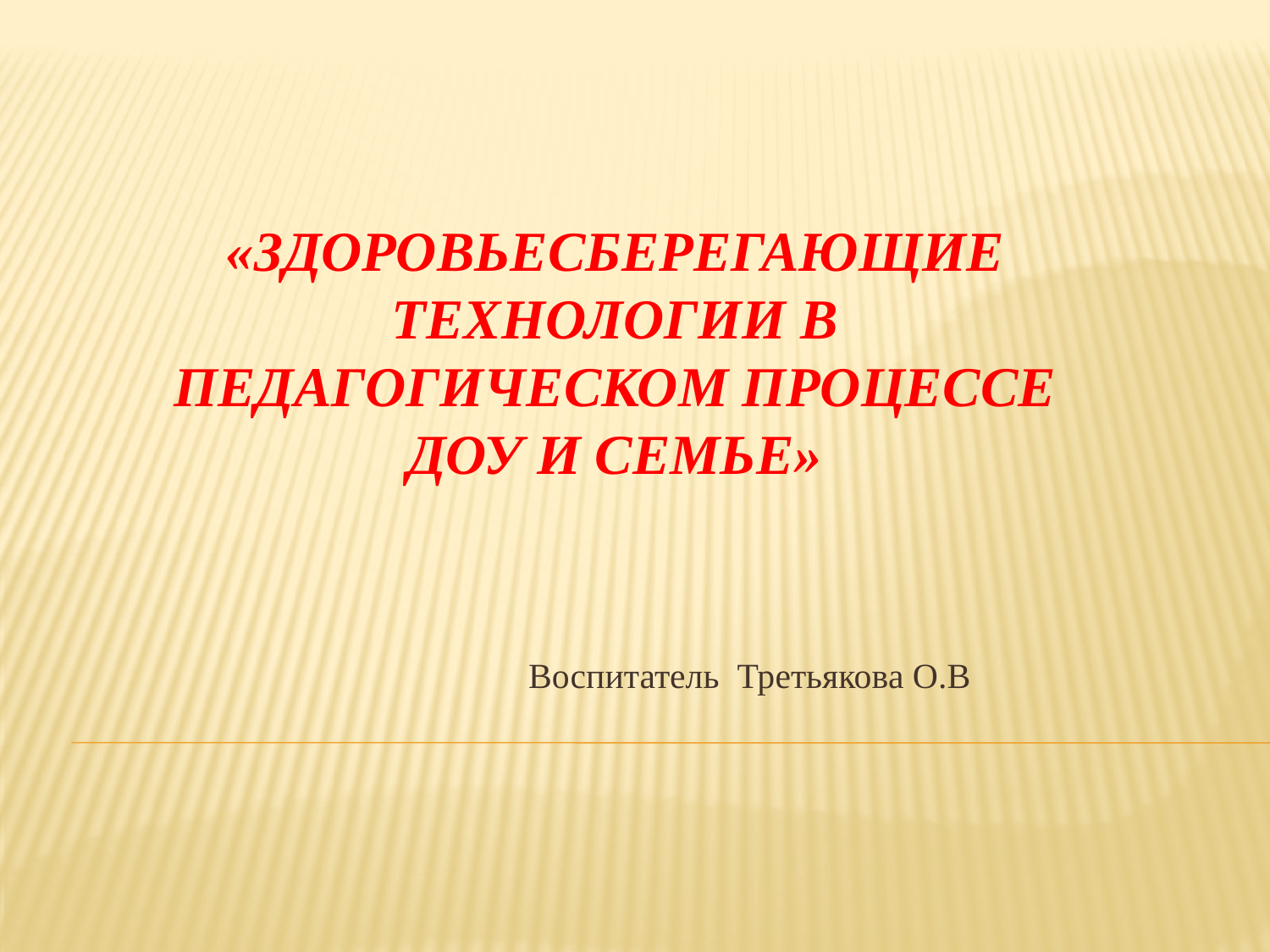

# «Здоровьесберегающие технологии в педагогическом процессе ДОУ и семье»
Воспитатель  Третьякова О.В